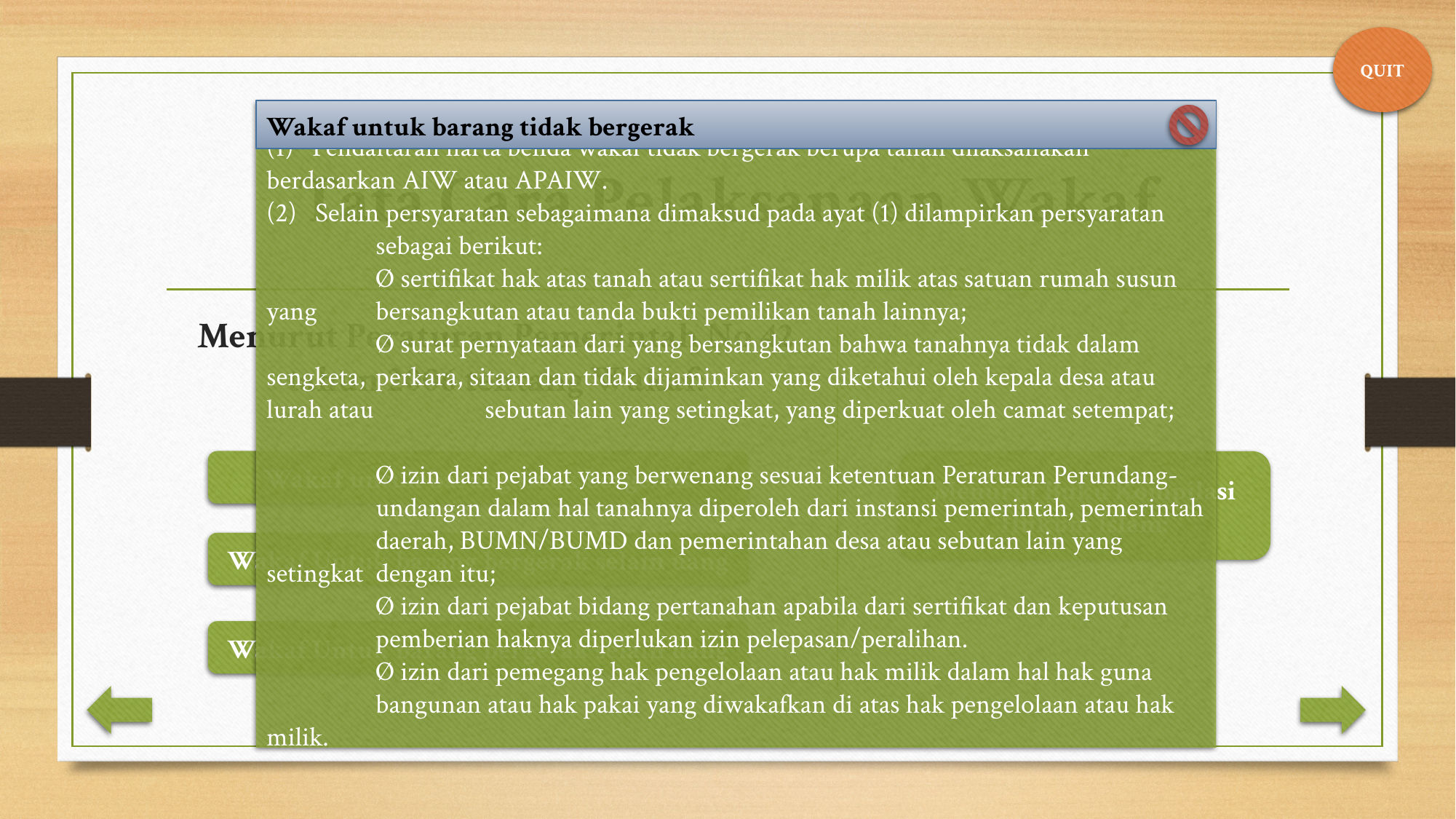

QUIT

(1)   Pendaftaran harta benda wakaf tidak bergerak berupa tanah dilaksanakan 	berdasarkan AIW atau APAIW.
(2)   Selain persyaratan sebagaimana dimaksud pada ayat (1) dilampirkan persyaratan 	sebagai berikut:
	Ø sertifikat hak atas tanah atau sertifikat hak milik atas satuan rumah susun yang 	bersangkutan atau tanda bukti pemilikan tanah lainnya;
	Ø surat pernyataan dari yang bersangkutan bahwa tanahnya tidak dalam sengketa, 	perkara, sitaan dan tidak dijaminkan yang diketahui oleh kepala desa atau lurah atau 	sebutan lain yang setingkat, yang diperkuat oleh camat setempat;
	Ø izin dari pejabat yang berwenang sesuai ketentuan Peraturan Perundang-	undangan dalam hal tanahnya diperoleh dari instansi pemerintah, pemerintah 	daerah, BUMN/BUMD dan pemerintahan desa atau sebutan lain yang setingkat 	dengan itu;
	Ø izin dari pejabat bidang pertanahan apabila dari sertifikat dan keputusan 	pemberian haknya diperlukan izin pelepasan/peralihan.
	Ø izin dari pemegang hak pengelolaan atau hak milik dalam hal hak guna 	bangunan atau hak pakai yang diwakafkan di atas hak pengelolaan atau hak milik.
Wakaf untuk barang tidak bergerak

# Tata Cara Pelaksanaan Wakaf
Menurut Peraturan Pemerintah No 42 tahun 2006 tentang Wakaf:
Wakaf untuk barang tidak bergerak
Menurut Buku Kompilasi Hukum Islam:
Wakaf Untuk barang bergerak selain uang
Wakaf Untuk barang bergerak selain uang